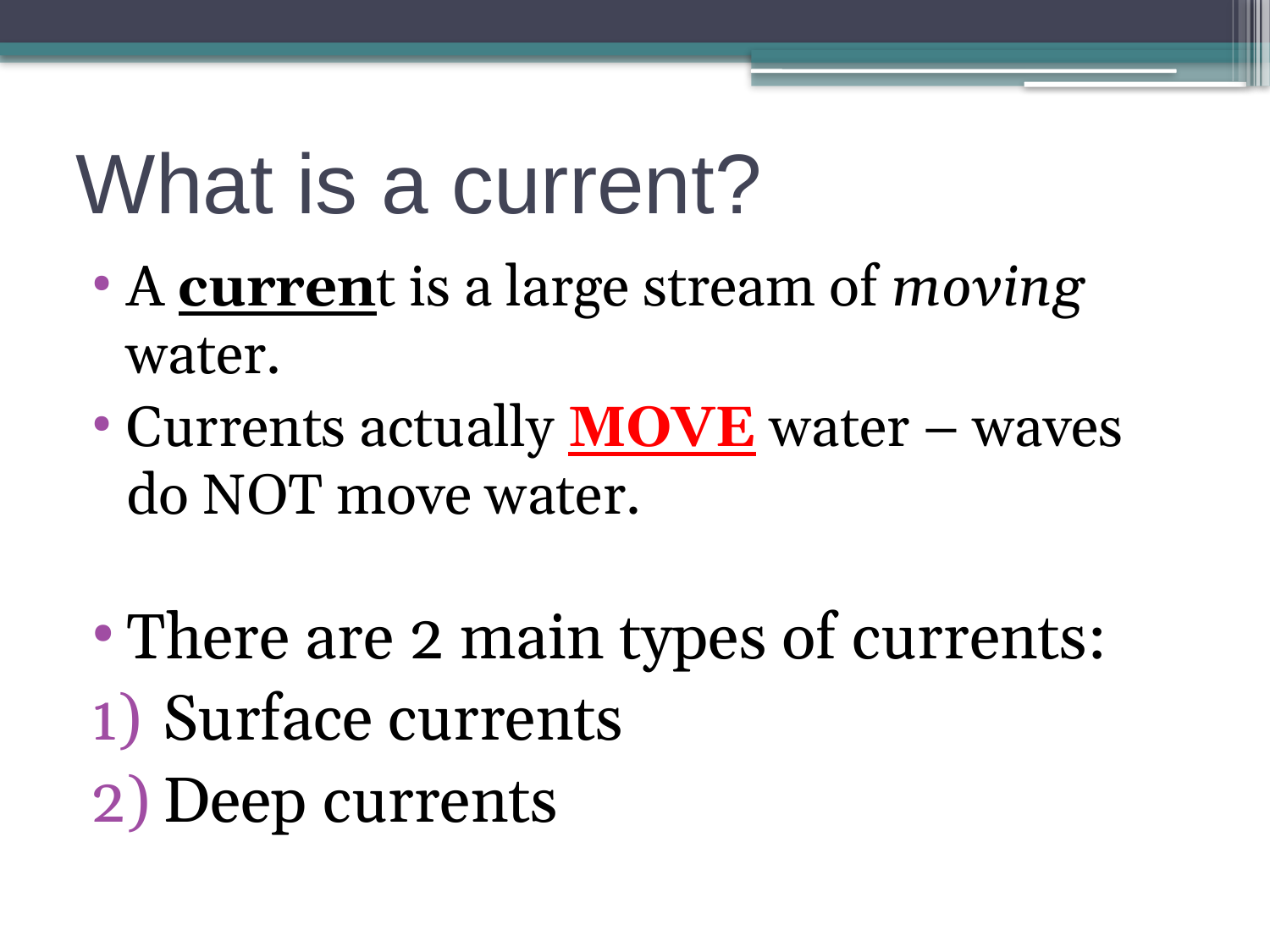

# What is a current?
A current is a large stream of moving water.
Currents actually MOVE water – waves do NOT move water.

There are 2 main types of currents:
Surface currents
Deep currents